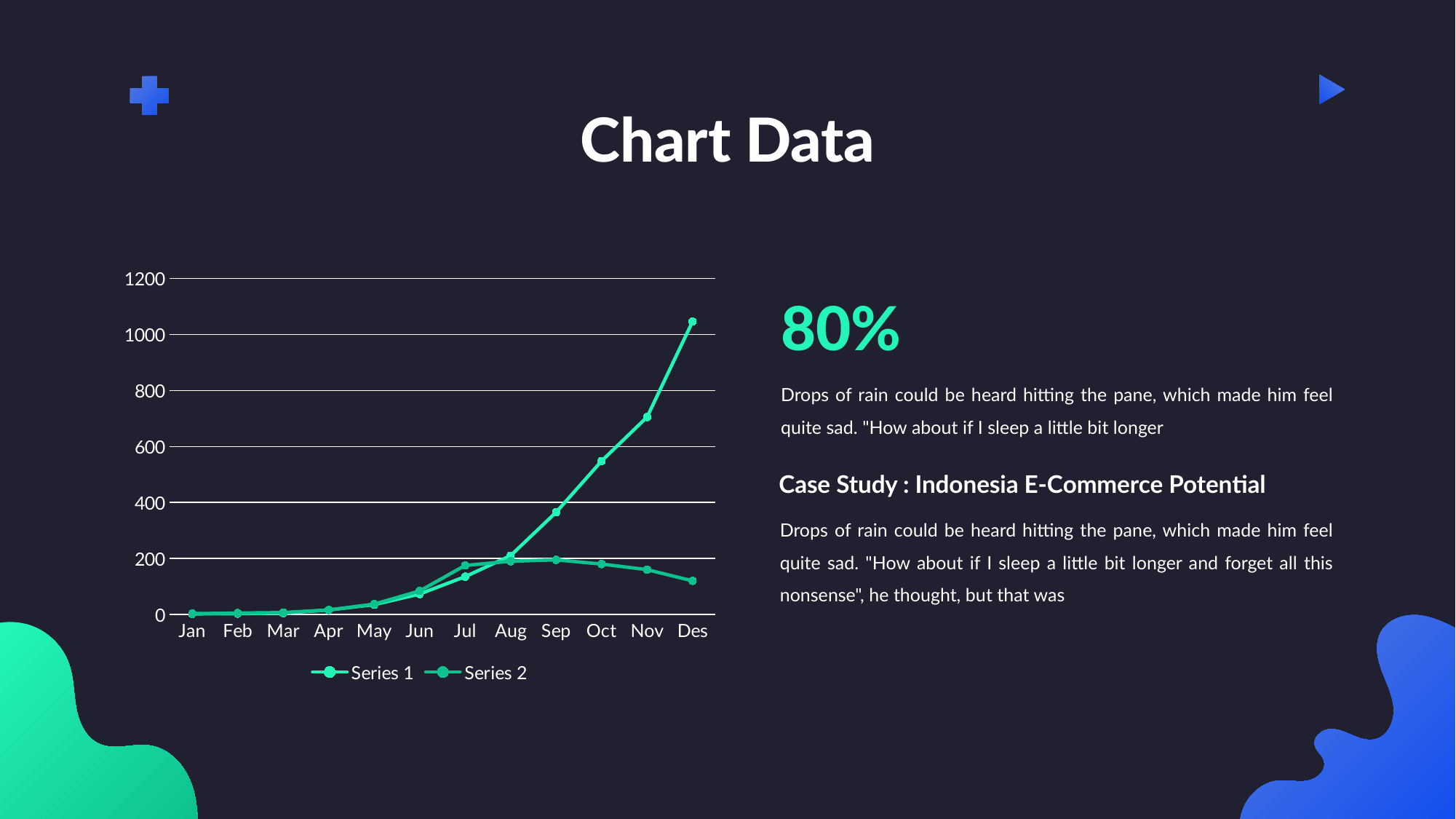

Chart Data

### Chart

| Category | Series 1 | Series 2 |
|---|---|---|
| Jan | 2.0 | 3.0 |
| Feb | 3.0 | 5.0 |
| Mar | 5.0 | 7.0 |
| Apr | 16.0 | 16.0 |
| May | 35.0 | 37.0 |
| Jun | 73.0 | 84.0 |
| Jul | 135.0 | 175.0 |
| Aug | 210.0 | 190.0 |
| Sep | 365.0 | 195.0 |
| Oct | 548.0 | 180.0 |
| Nov | 705.0 | 160.0 |
| Des | 1046.0 | 120.0 |
80%
Drops of rain could be heard hitting the pane, which made him feel quite sad. "How about if I sleep a little bit longer
Case Study : Indonesia E-Commerce Potential
Drops of rain could be heard hitting the pane, which made him feel quite sad. "How about if I sleep a little bit longer and forget all this nonsense", he thought, but that was